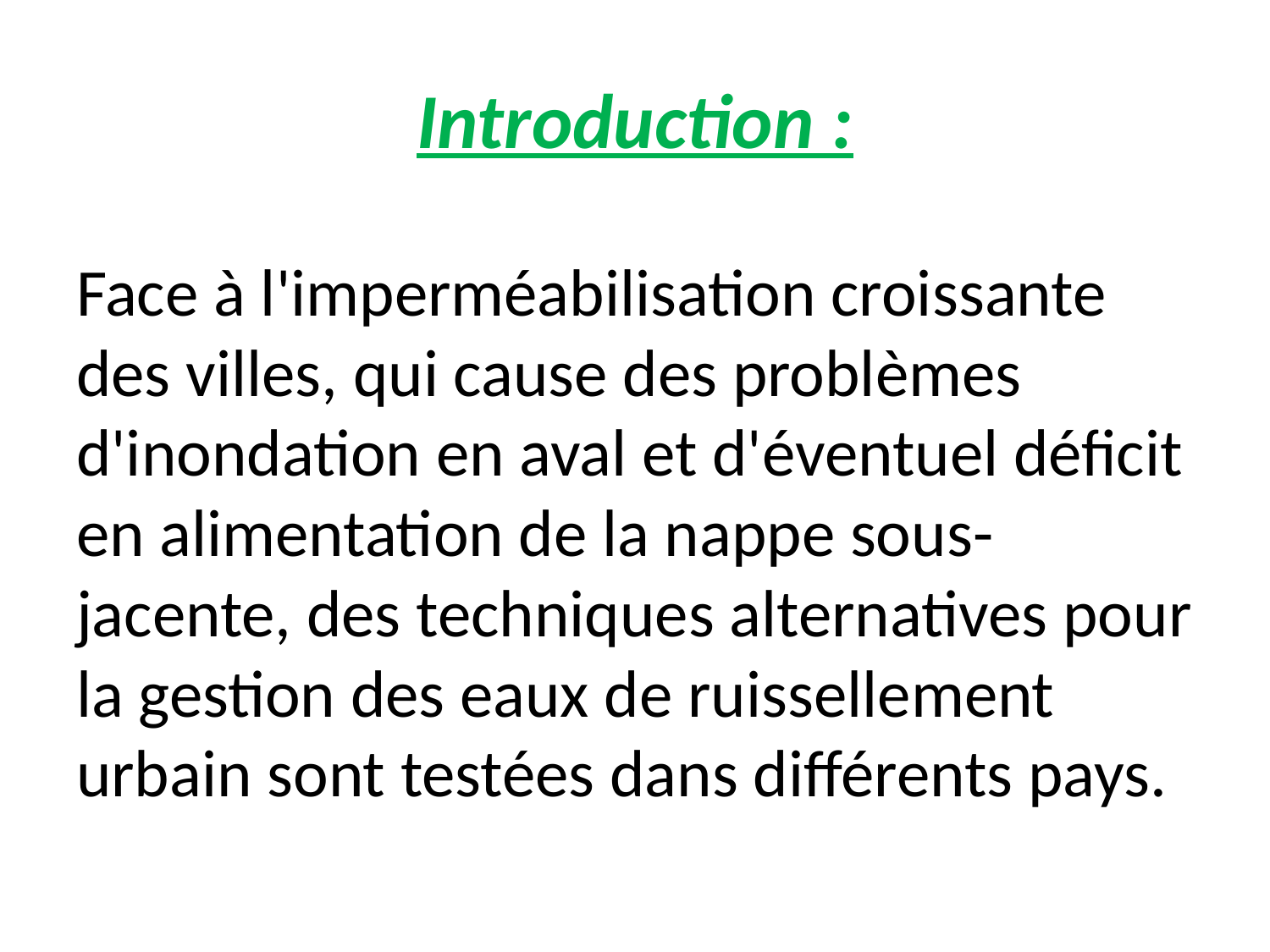

# Introduction :

Face à l'imperméabilisation croissante des villes, qui cause des problèmes d'inondation en aval et d'éventuel déficit en alimentation de la nappe sous-jacente, des techniques alternatives pour la gestion des eaux de ruissellement urbain sont testées dans différents pays.